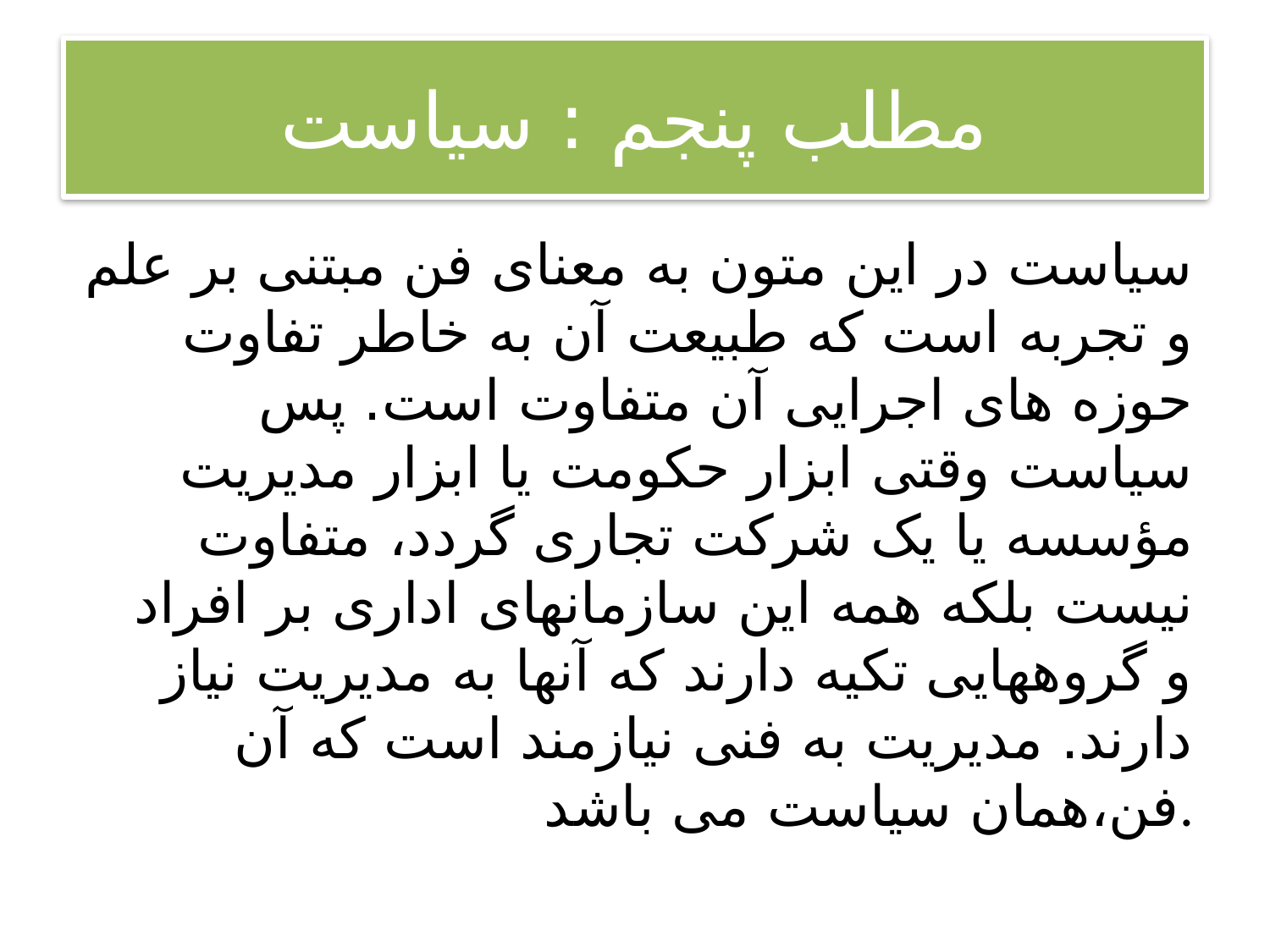

# مطلب پنجم : سیاست
سیاست در این متون به معنای فن مبتنی بر علم و تجربه است که طبیعت آن به خاطر تفاوت حوزه های اجرایی آن متفاوت است. پس سیاست وقتی ابزار حکومت یا ابزار مدیریت مؤسسه یا یک شرکت تجاری گردد، متفاوت نیست بلکه همه این سازمانهای اداری بر افراد و گروههایی تکیه دارند که آنها به مدیریت نیاز دارند. مدیریت به فنی نیازمند است که آن فن،همان سیاست می باشد.